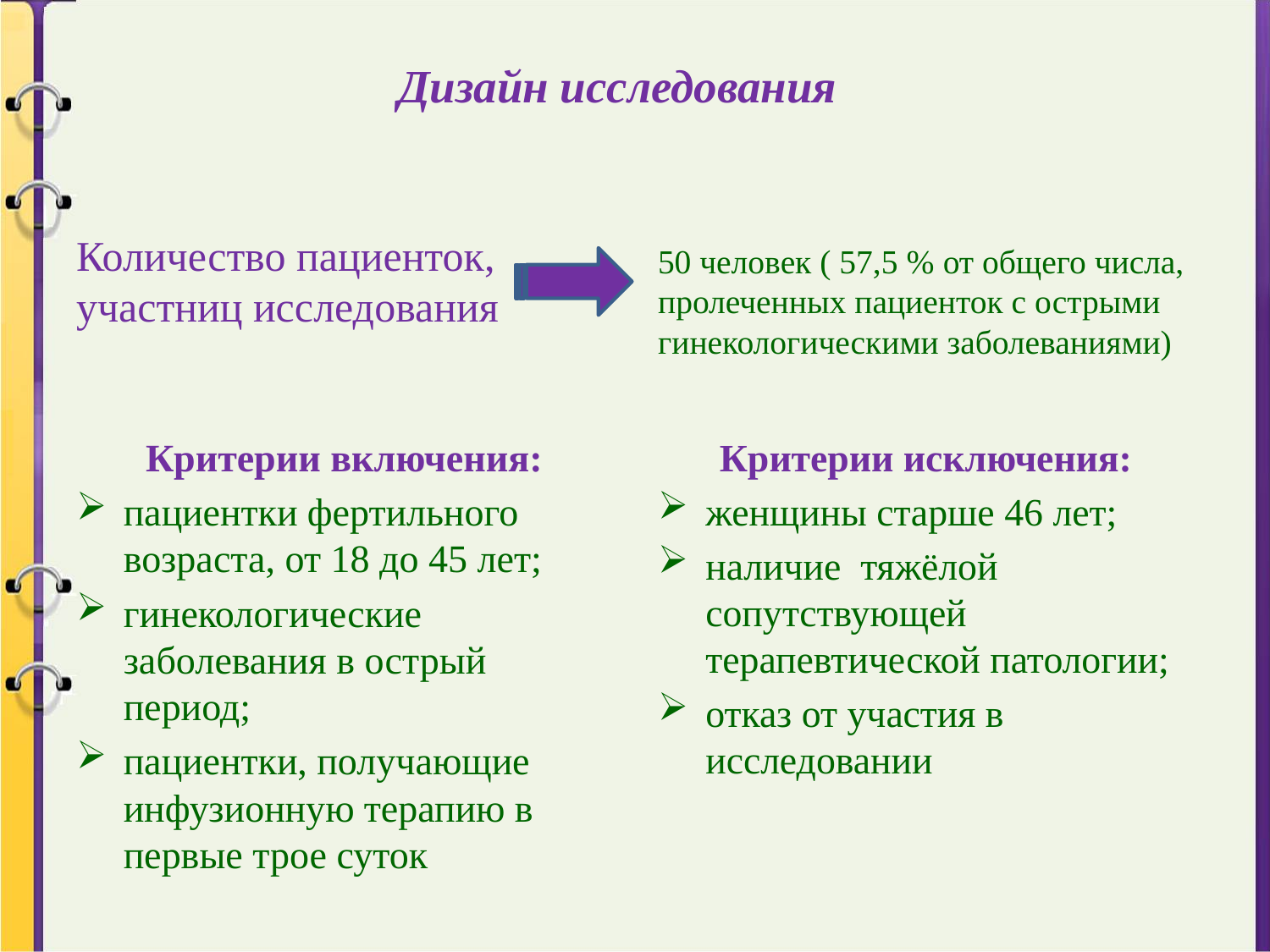

# Дизайн исследования
Количество пациенток, участниц исследования
50 человек ( 57,5 % от общего числа, пролеченных пациенток с острыми гинекологическими заболеваниями)

Критерии включения:
пациентки фертильного возраста, от 18 до 45 лет;
гинекологические заболевания в острый период;
пациентки, получающие инфузионную терапию в первые трое суток
Критерии исключения:
женщины старше 46 лет;
наличие  тяжёлой сопутствующей терапевтической патологии;
отказ от участия в исследовании